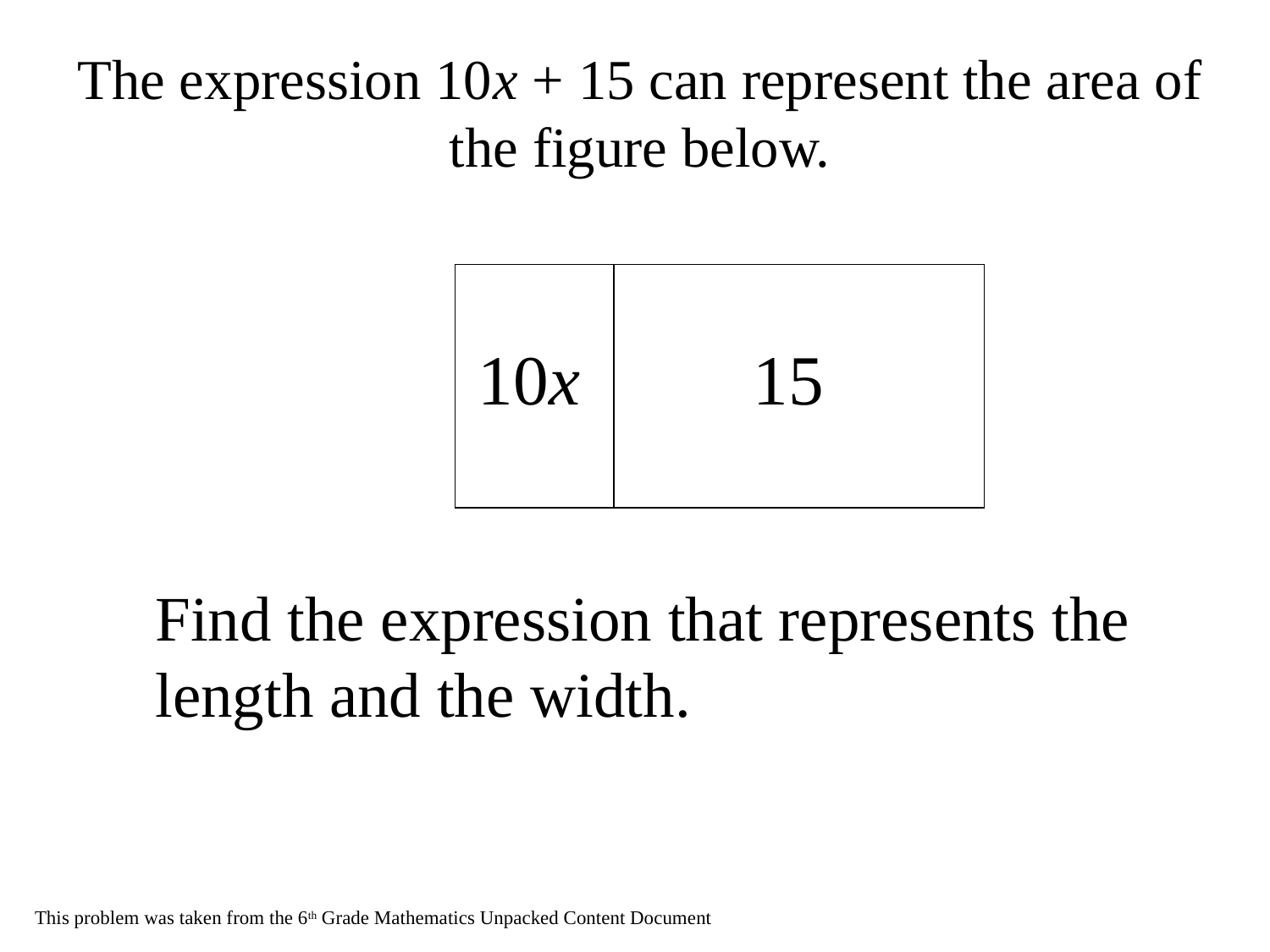

# The expression 10x + 15 can represent the area of the figure below.

10x
   15
Find the expression that represents the
length and the width.
This problem was taken from the 6th Grade Mathematics Unpacked Content Document